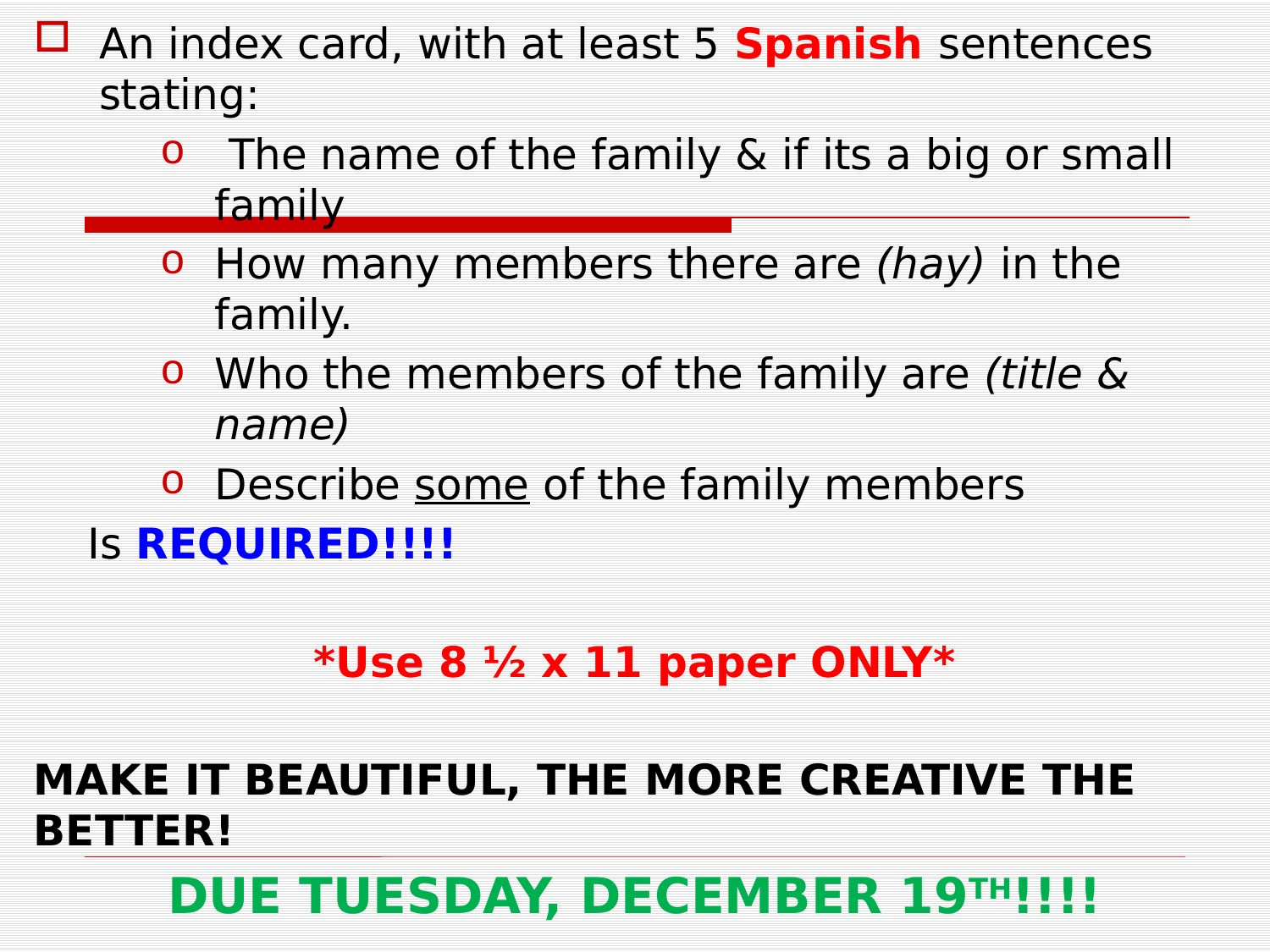

An index card, with at least 5 Spanish sentences stating:
 The name of the family & if its a big or small family
How many members there are (hay) in the family.
Who the members of the family are (title & name)
Describe some of the family members
    Is REQUIRED!!!!

*Use 8 ½ x 11 paper ONLY*

MAKE IT BEAUTIFUL, THE MORE CREATIVE THE BETTER!
DUE TUESDAY, DECEMBER 19TH!!!!